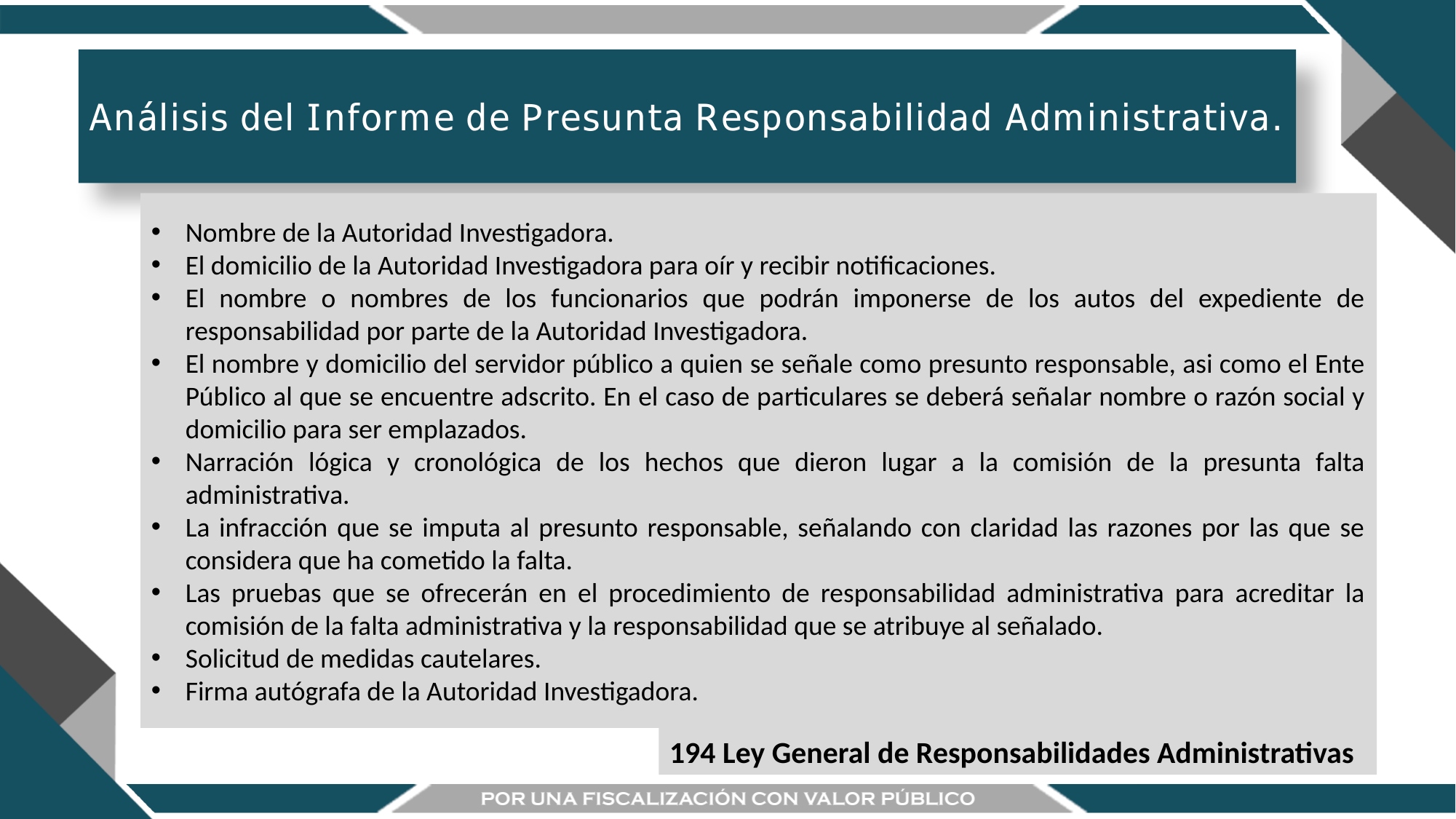

Análisis del Informe de Presunta Responsabilidad Administrativa.
Nombre de la Autoridad Investigadora.
El domicilio de la Autoridad Investigadora para oír y recibir notificaciones.
El nombre o nombres de los funcionarios que podrán imponerse de los autos del expediente de responsabilidad por parte de la Autoridad Investigadora.
El nombre y domicilio del servidor público a quien se señale como presunto responsable, asi como el Ente Público al que se encuentre adscrito. En el caso de particulares se deberá señalar nombre o razón social y domicilio para ser emplazados.
Narración lógica y cronológica de los hechos que dieron lugar a la comisión de la presunta falta administrativa.
La infracción que se imputa al presunto responsable, señalando con claridad las razones por las que se considera que ha cometido la falta.
Las pruebas que se ofrecerán en el procedimiento de responsabilidad administrativa para acreditar la comisión de la falta administrativa y la responsabilidad que se atribuye al señalado.
Solicitud de medidas cautelares.
Firma autógrafa de la Autoridad Investigadora.
194 Ley General de Responsabilidades Administrativas